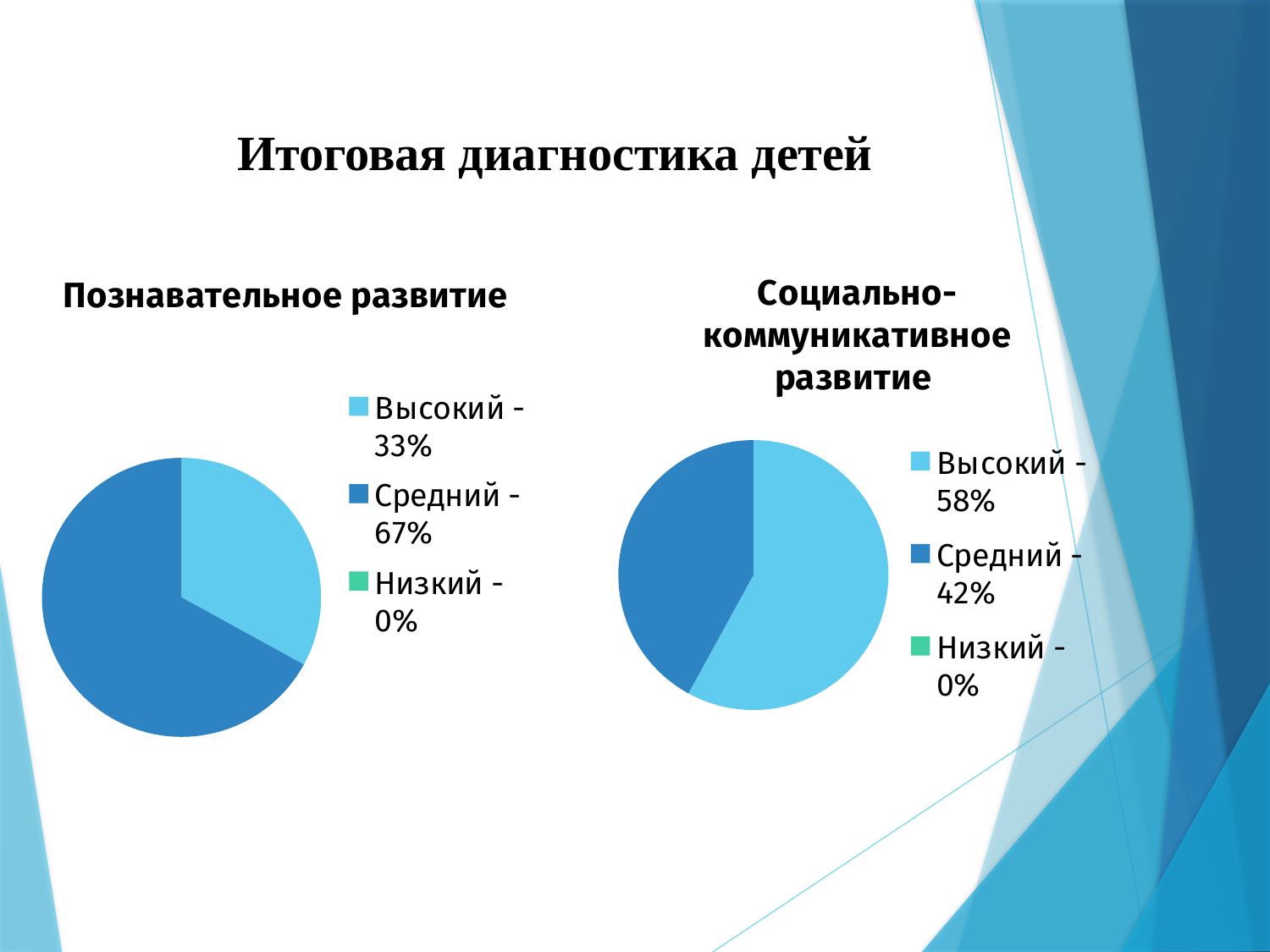

Итоговая диагностика детей

### Chart: Познавательное развитие

| Category | Познавательное развитие

 |
|---|---|
| Высокий - 33% | 33.0 |
| Средний - 67% | 67.0 |
| Низкий - 0% | 0.0 |

### Chart: Социально-коммуникативное развитие

| Category | Социально-коммуникативное развитие  |
|---|---|
| Высокий - 58% | 58.0 |
| Средний - 42% | 42.0 |
| Низкий - 0% | 0.0 |